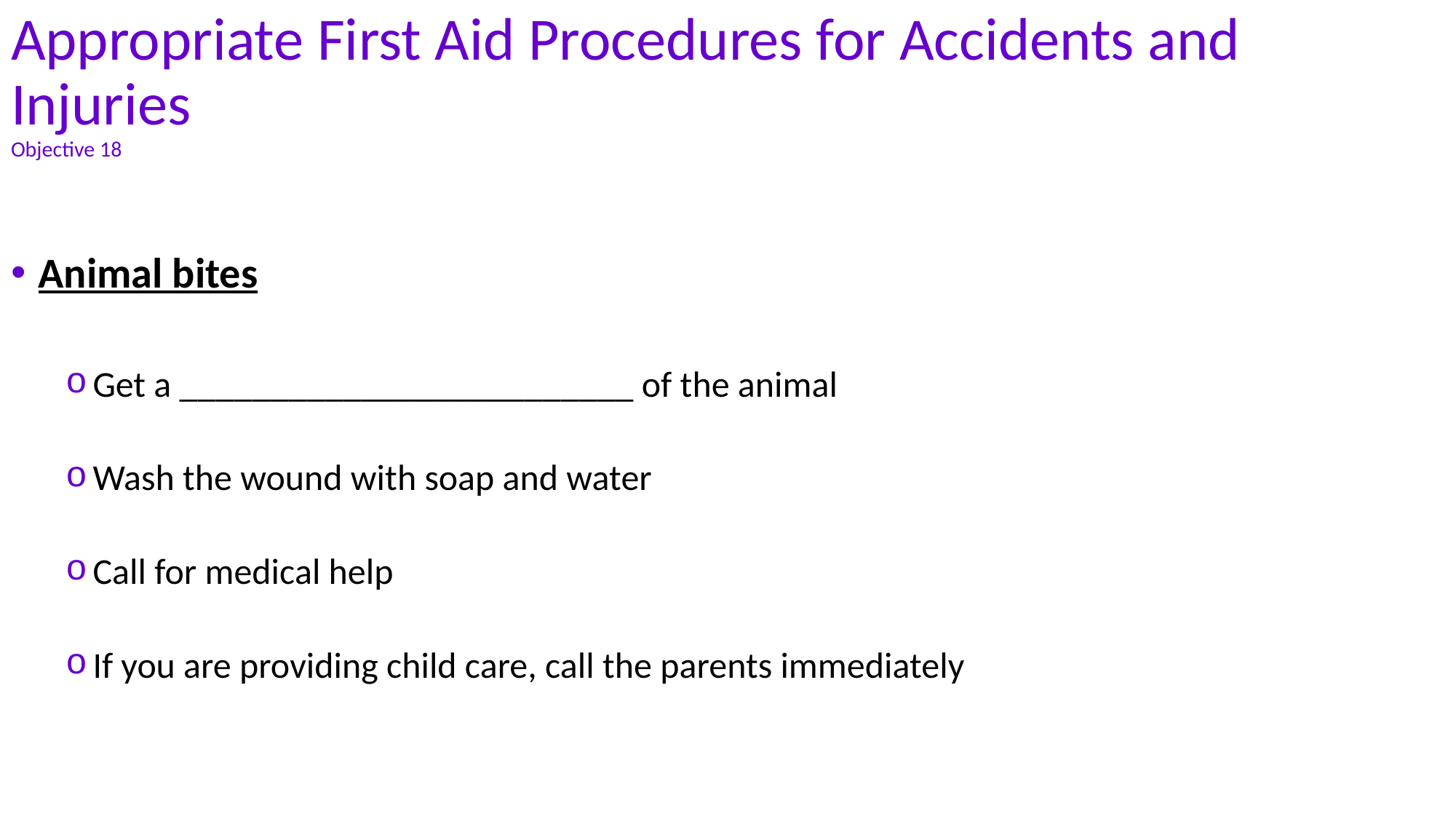

# Appropriate First Aid Procedures for Accidents and Injuries Objective 18
Animal bites

Get a _________________________ of the animal

Wash the wound with soap and water

Call for medical help

If you are providing child care, call the parents immediately